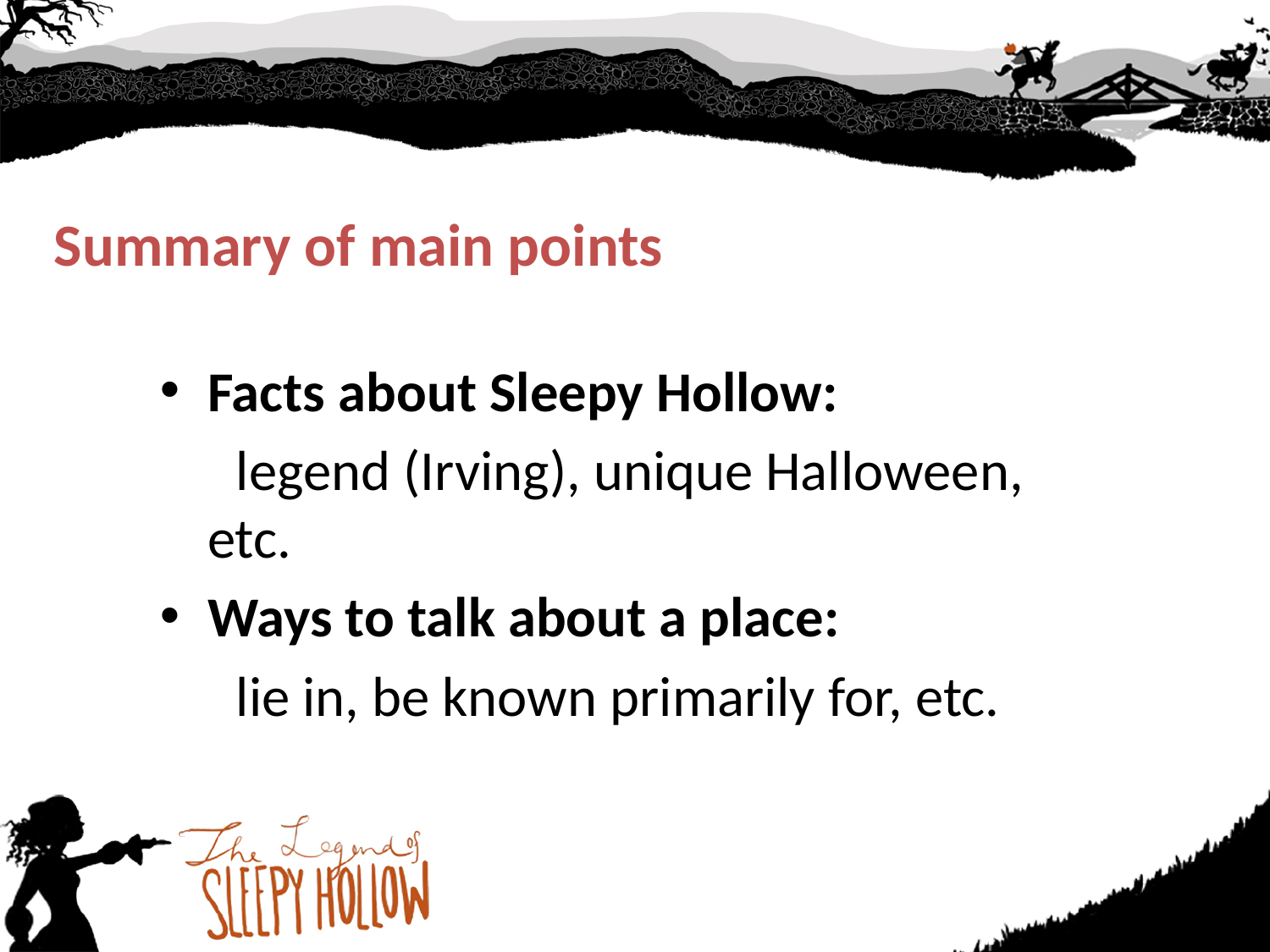

# Summary of main points
Facts about Sleepy Hollow:
      legend (Irving), unique Halloween, etc.
Ways to talk about a place:
      lie in, be known primarily for, etc.